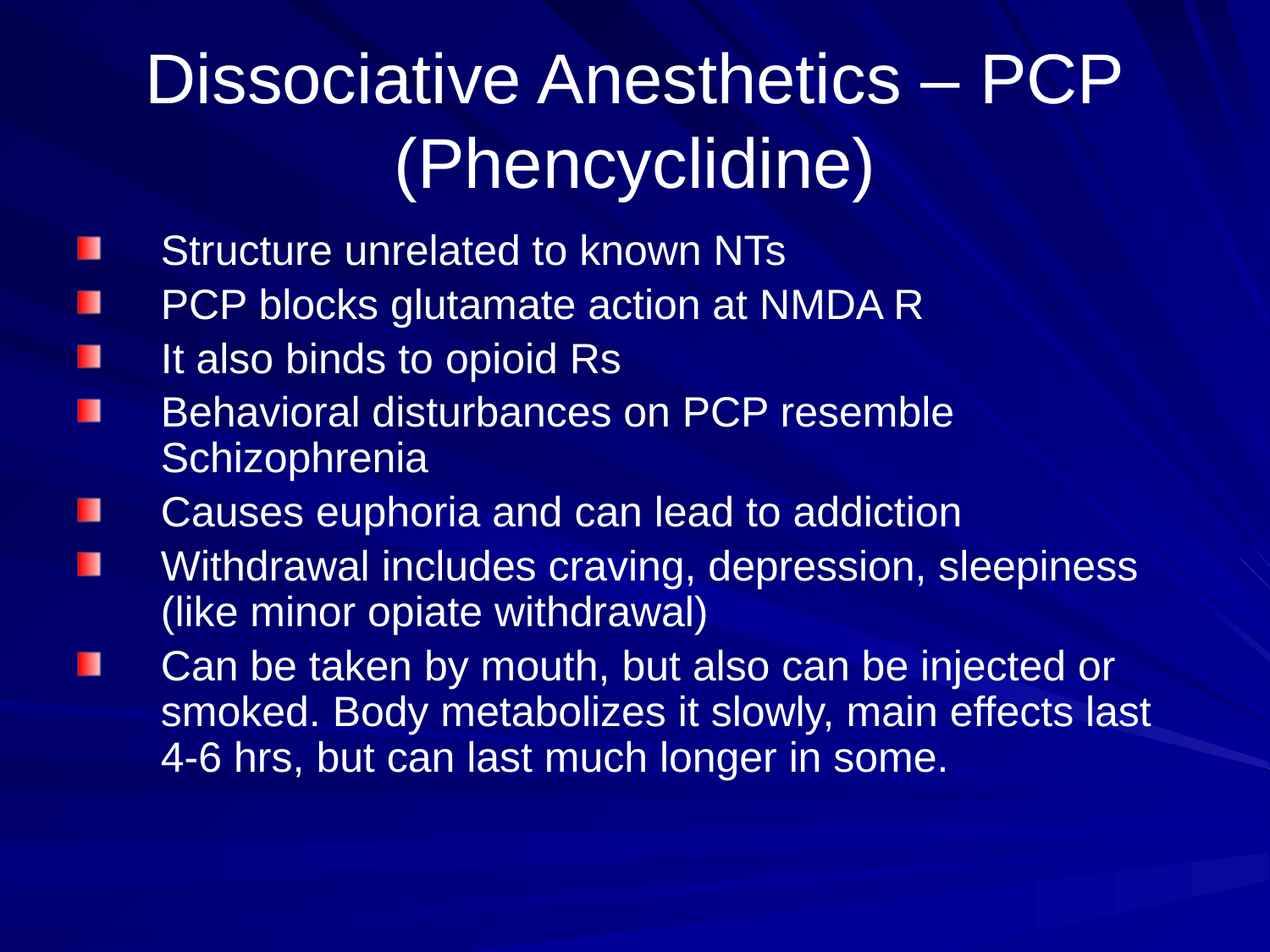

# Dissociative Anesthetics – PCP (Phencyclidine)
Structure unrelated to known NTs
PCP blocks glutamate action at NMDA R
It also binds to opioid Rs
Behavioral disturbances on PCP resemble Schizophrenia
Causes euphoria and can lead to addiction
Withdrawal includes craving, depression, sleepiness (like minor opiate withdrawal)
Can be taken by mouth, but also can be injected or smoked. Body metabolizes it slowly, main effects last 4-6 hrs, but can last much longer in some.